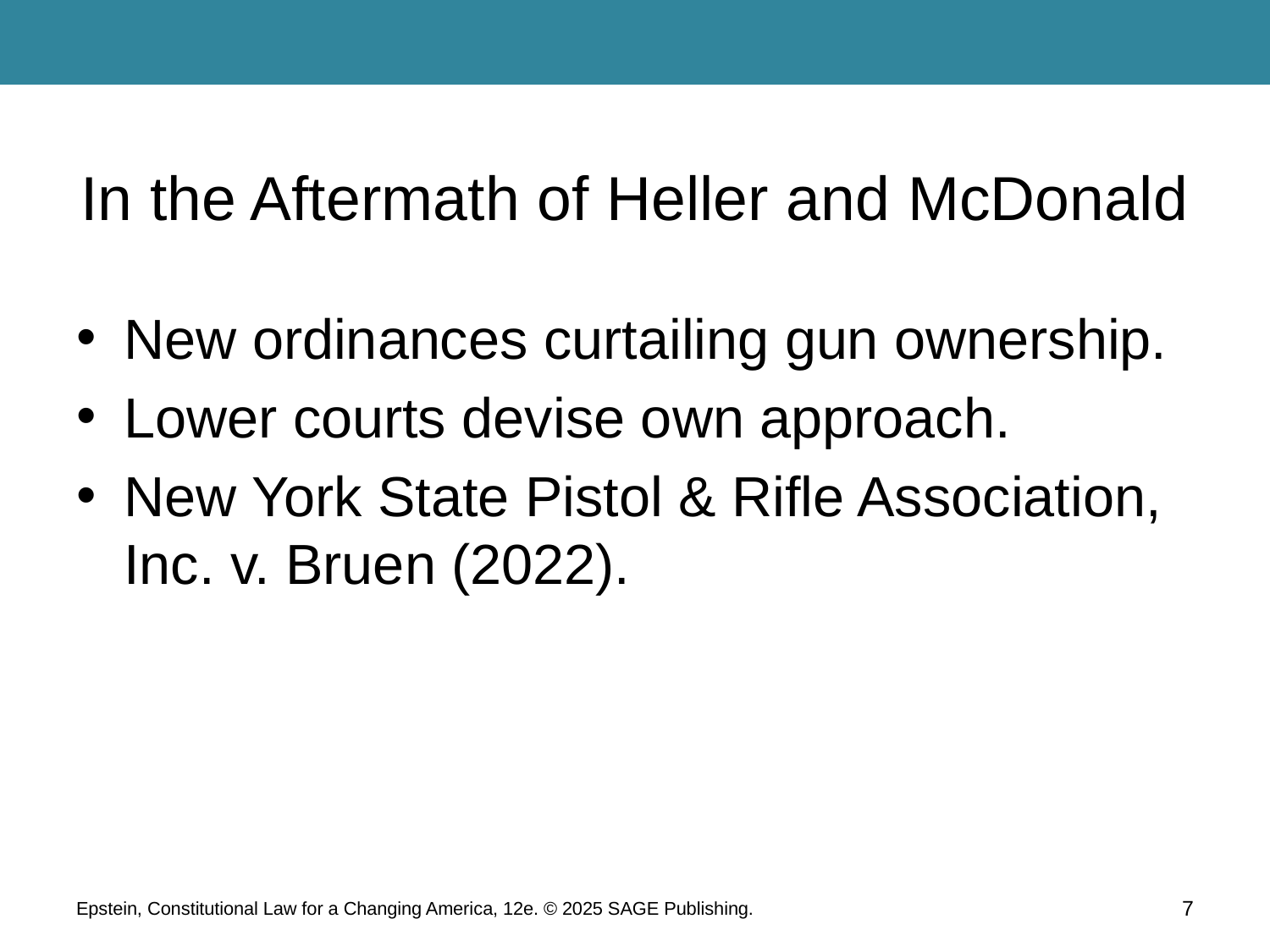

# In the Aftermath of Heller and McDonald
New ordinances curtailing gun ownership.
Lower courts devise own approach.
New York State Pistol & Rifle Association, Inc. v. Bruen (2022).
Epstein, Constitutional Law for a Changing America, 12e. © 2025 SAGE Publishing.
7